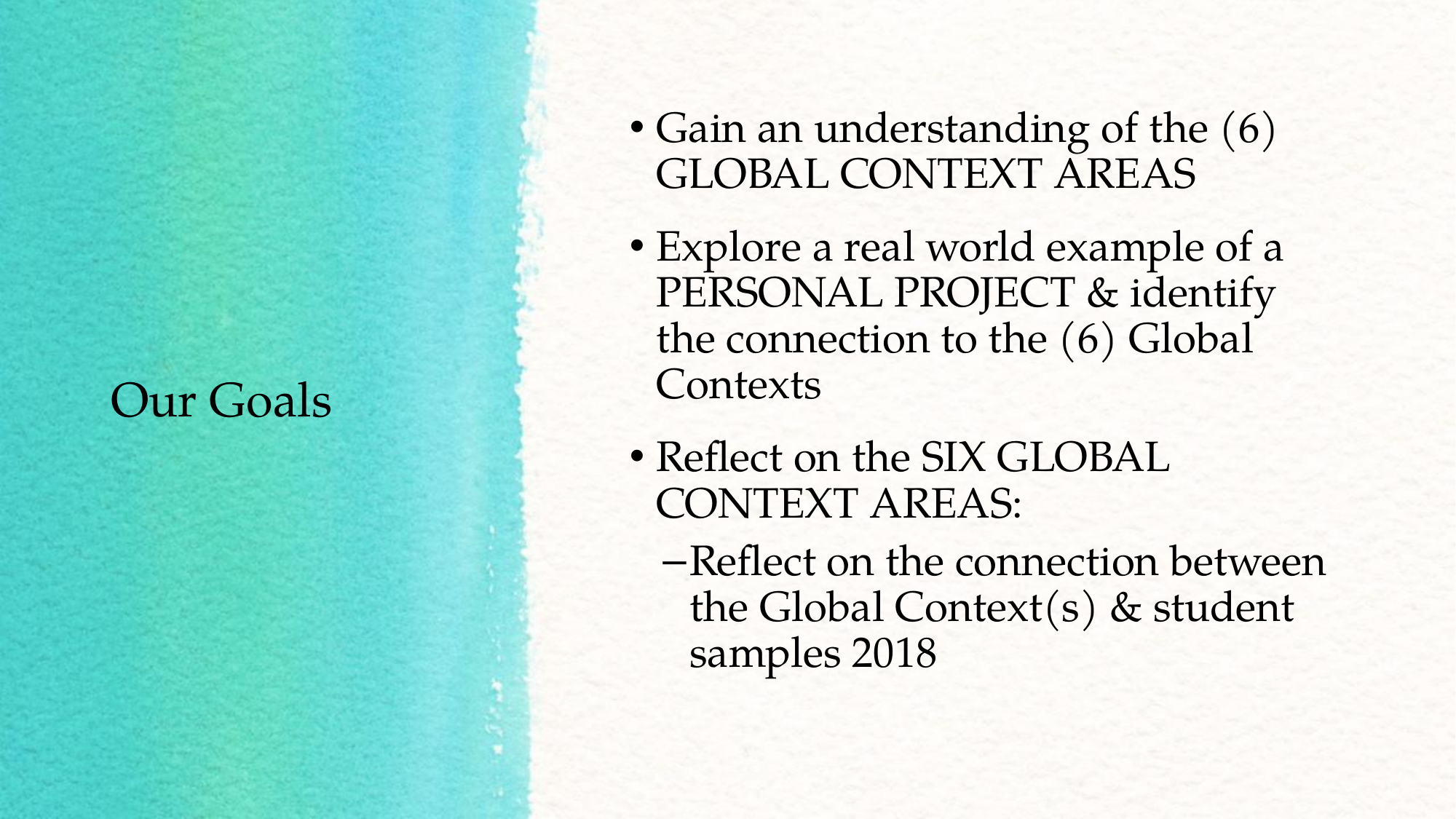

# Our Goals
Gain an understanding of the (6) GLOBAL CONTEXT AREAS
Explore a real world example of a PERSONAL PROJECT & identify the connection to the (6) Global Contexts
Reflect on the SIX GLOBAL CONTEXT AREAS:
Reflect on the connection between the Global Context(s) & student samples 2018